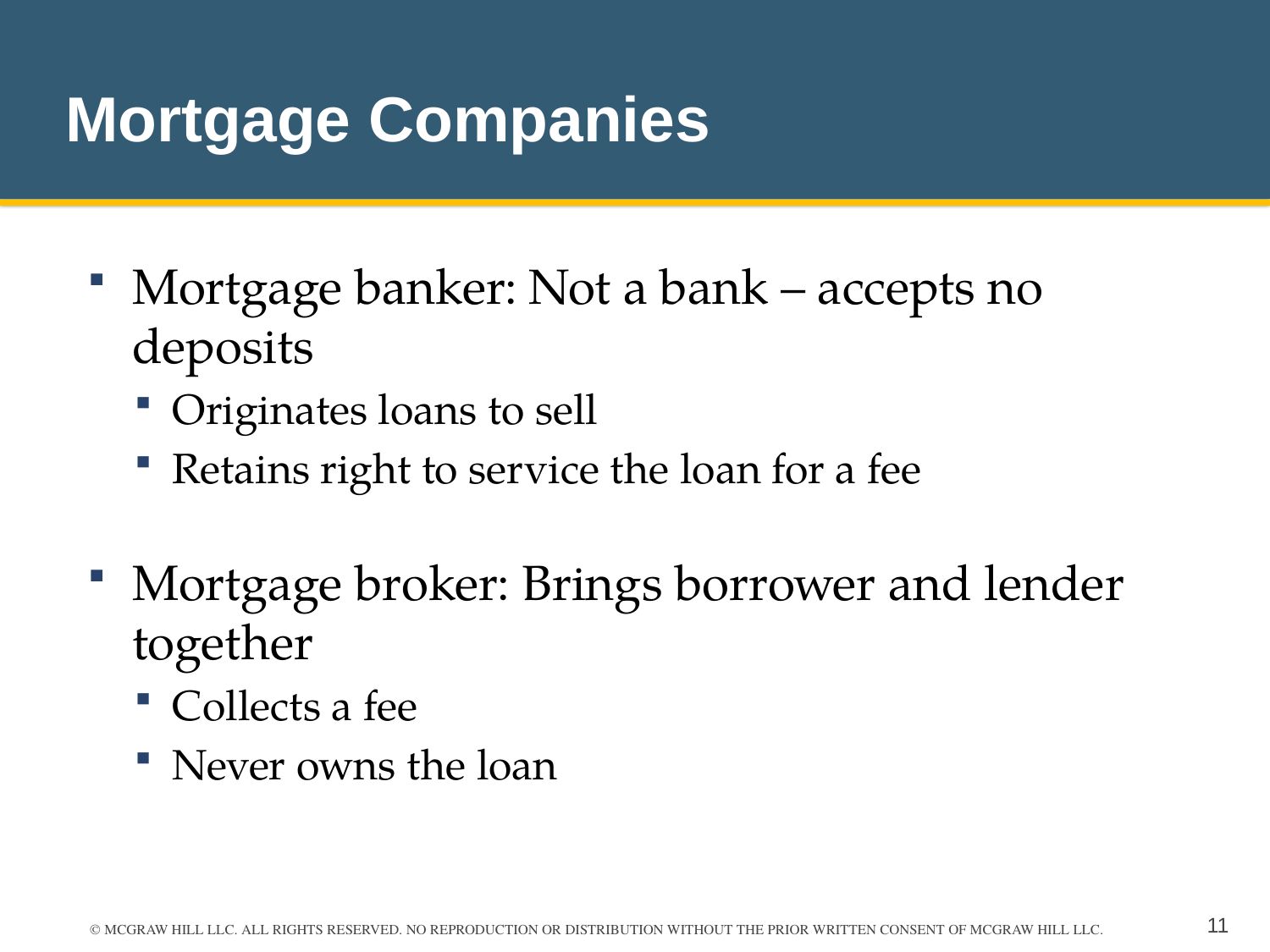

# Mortgage Companies
Mortgage banker: Not a bank – accepts no deposits
Originates loans to sell
Retains right to service the loan for a fee

Mortgage broker: Brings borrower and lender together
Collects a fee
Never owns the loan
© MCGRAW HILL LLC. ALL RIGHTS RESERVED. NO REPRODUCTION OR DISTRIBUTION WITHOUT THE PRIOR WRITTEN CONSENT OF MCGRAW HILL LLC.
11